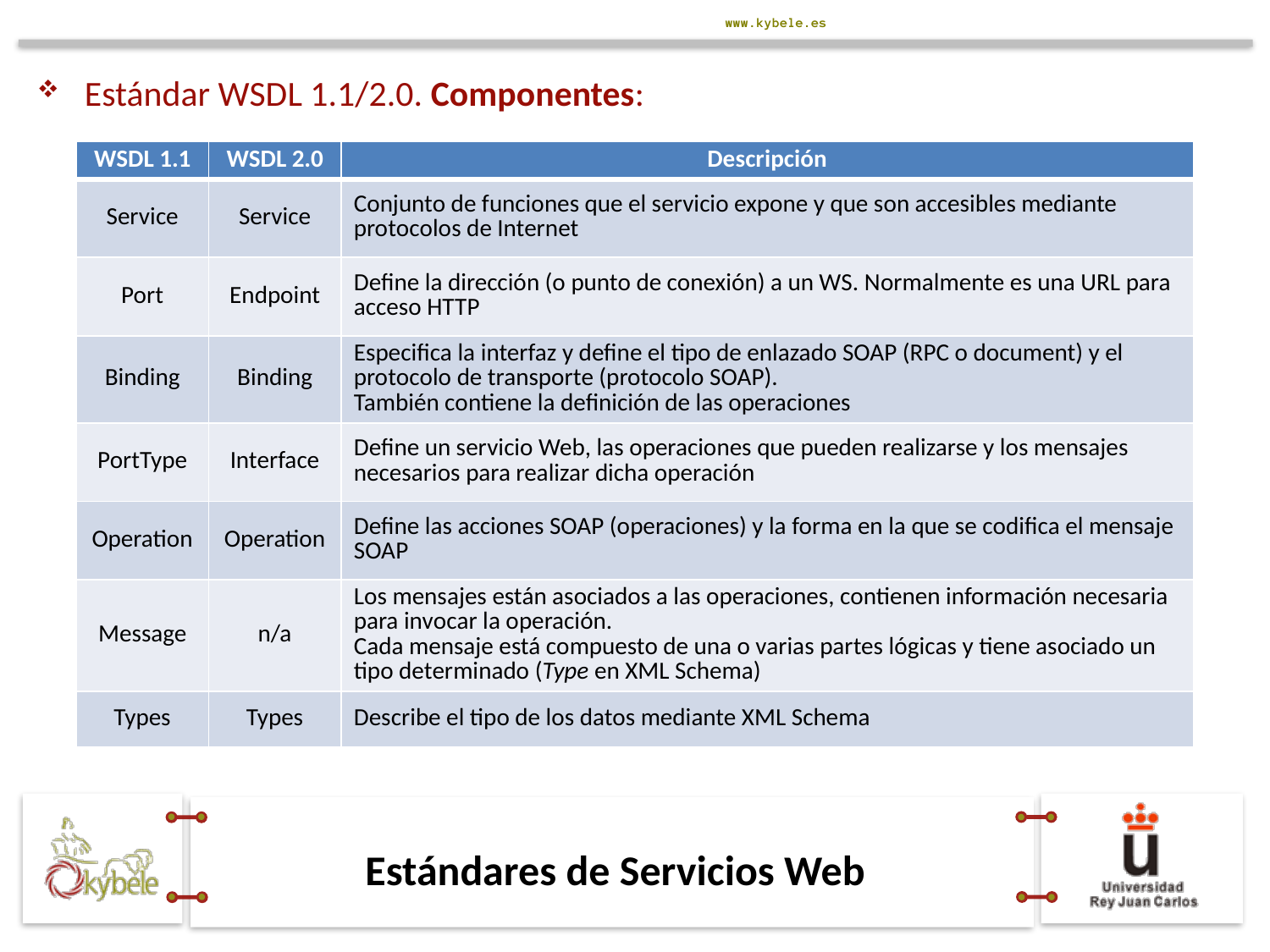

Estándar WSDL 1.1/2.0. Componentes:
| WSDL 1.1 | WSDL 2.0 | Descripción |
| --- | --- | --- |
| Service | Service | Conjunto de funciones que el servicio expone y que son accesibles mediante protocolos de Internet |
| Port | Endpoint | Define la dirección (o punto de conexión) a un WS. Normalmente es una URL para acceso HTTP |
| Binding | Binding | Especifica la interfaz y define el tipo de enlazado SOAP (RPC o document) y el protocolo de transporte (protocolo SOAP). También contiene la definición de las operaciones |
| PortType | Interface | Define un servicio Web, las operaciones que pueden realizarse y los mensajes necesarios para realizar dicha operación |
| Operation | Operation | Define las acciones SOAP (operaciones) y la forma en la que se codifica el mensaje SOAP |
| Message | n/a | Los mensajes están asociados a las operaciones, contienen información necesaria para invocar la operación. Cada mensaje está compuesto de una o varias partes lógicas y tiene asociado un tipo determinado (Type en XML Schema) |
| Types | Types | Describe el tipo de los datos mediante XML Schema |
# Estándares de Servicios Web